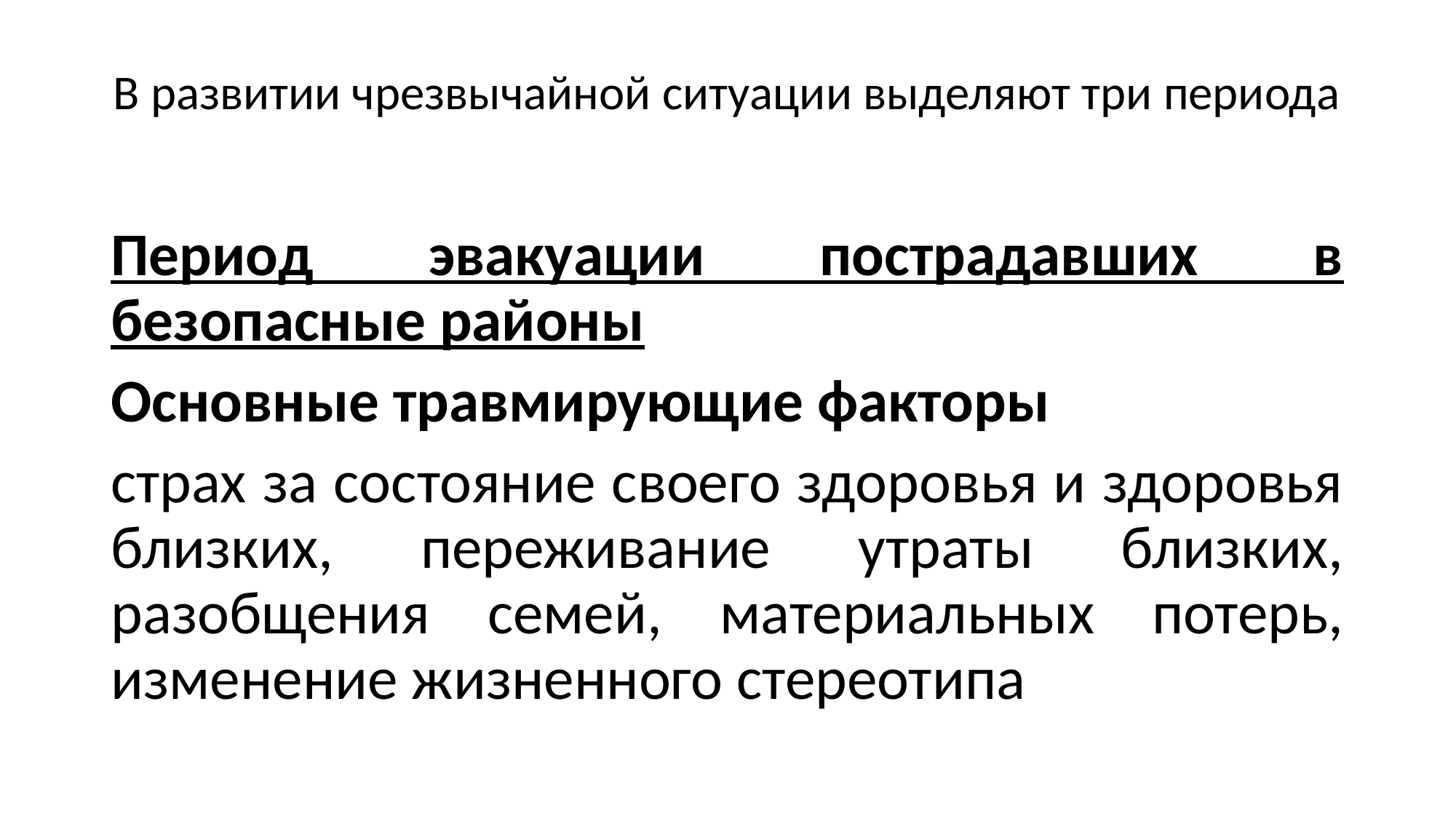

# В развитии чрезвычайной ситуации выделяют три периода
Период эвакуации пострадавших в безопасные районы
Основные травмирующие факторы
страх за состояние своего здоровья и здоровья близких, переживание утраты близких, разобщения семей, материальных потерь, изменение жизненного стереотипа